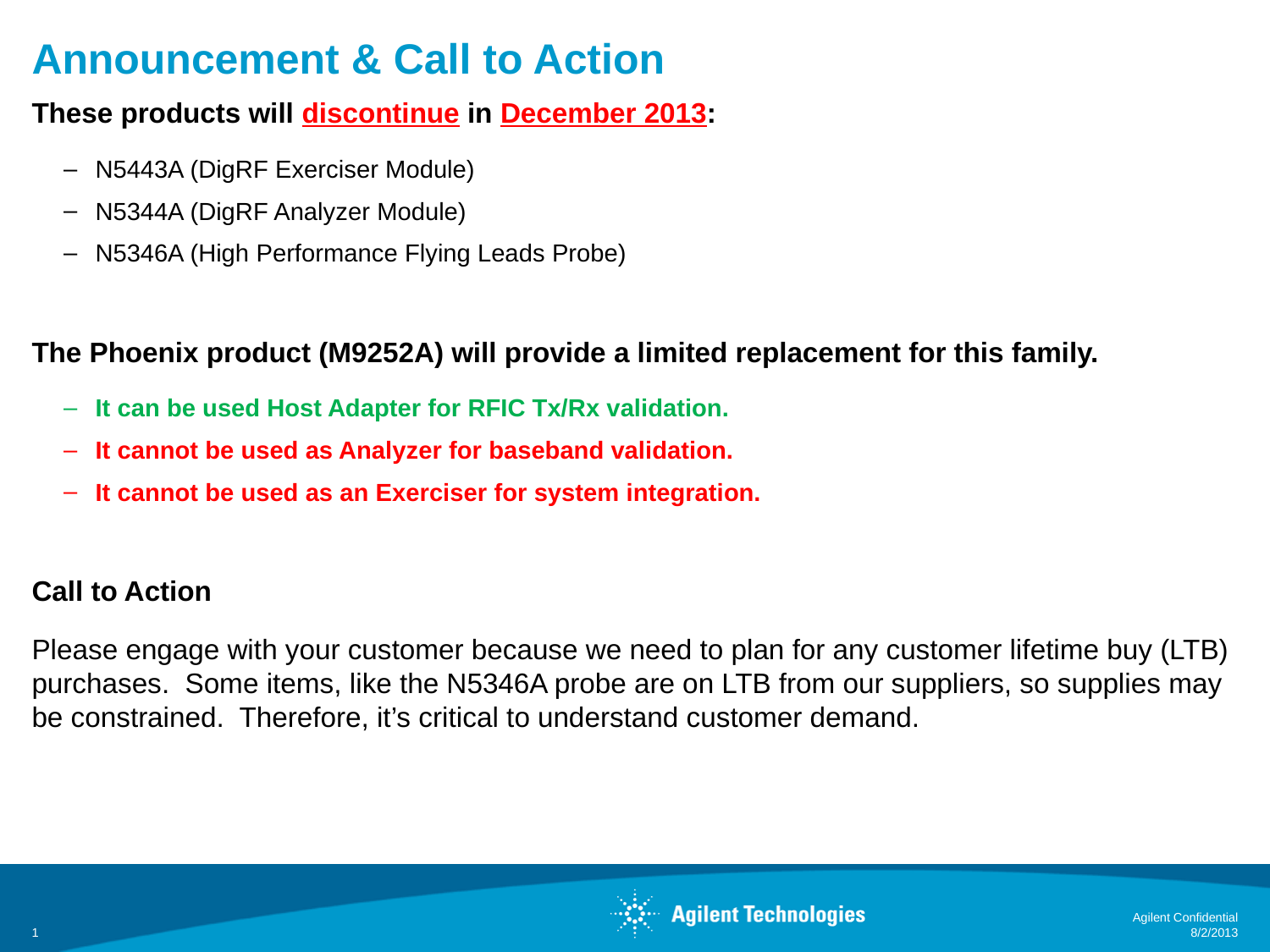

# Announcement & Call to Action
These products will discontinue in December 2013:
N5443A (DigRF Exerciser Module)
N5344A (DigRF Analyzer Module)
N5346A (High Performance Flying Leads Probe)

The Phoenix product (M9252A) will provide a limited replacement for this family.
It can be used Host Adapter for RFIC Tx/Rx validation.
It cannot be used as Analyzer for baseband validation.
It cannot be used as an Exerciser for system integration.

Call to Action
Please engage with your customer because we need to plan for any customer lifetime buy (LTB) purchases.  Some items, like the N5346A probe are on LTB from our suppliers, so supplies may be constrained.  Therefore, it’s critical to understand customer demand.

Agilent Confidential
8/2/2013
1